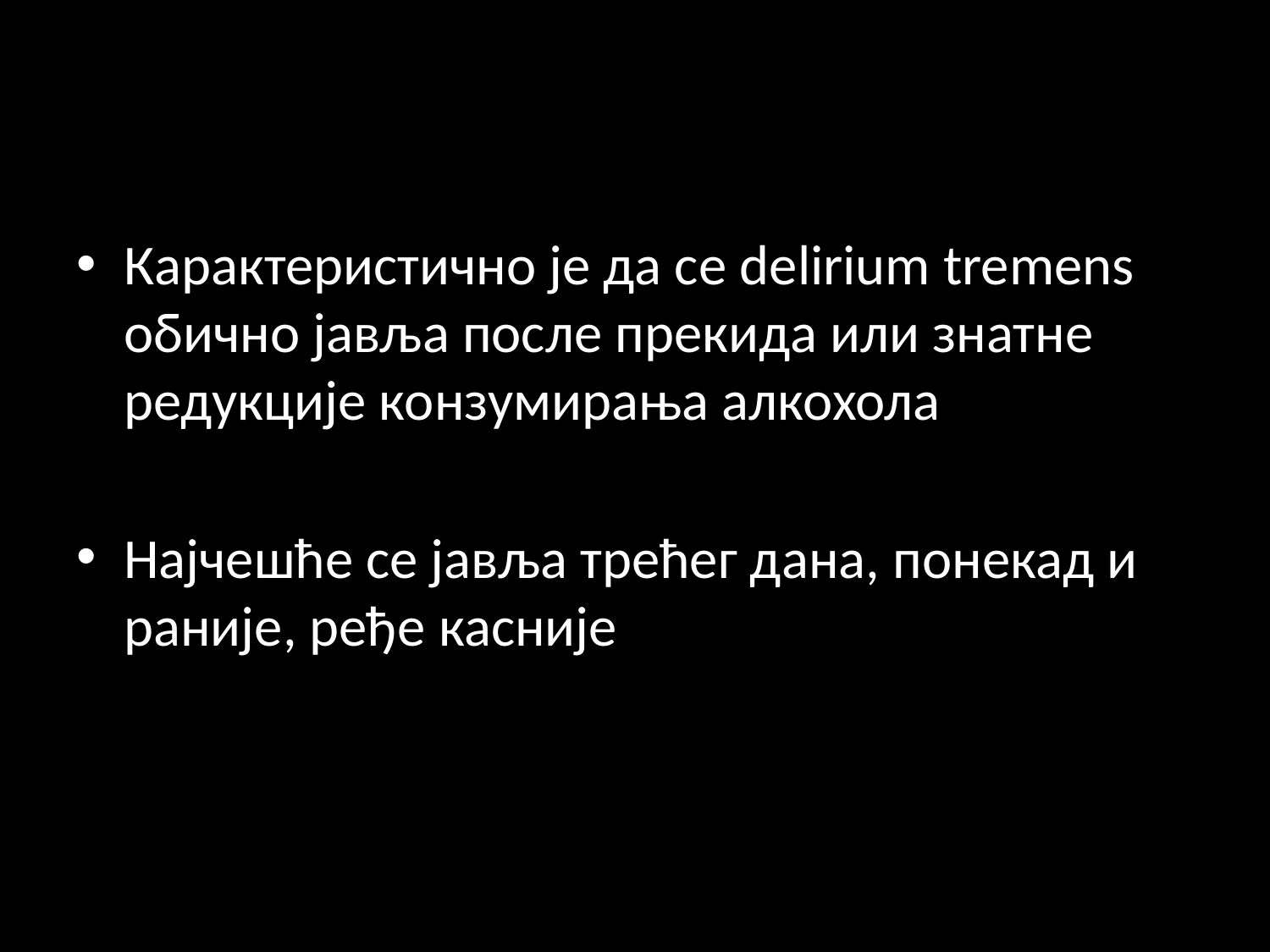

Карактеристично је да се delirium tremens обично јавља после прекида или знатне редукције конзумирања алкохола

Најчешће се јавља трећег дана, понекад и раније, ређе касније